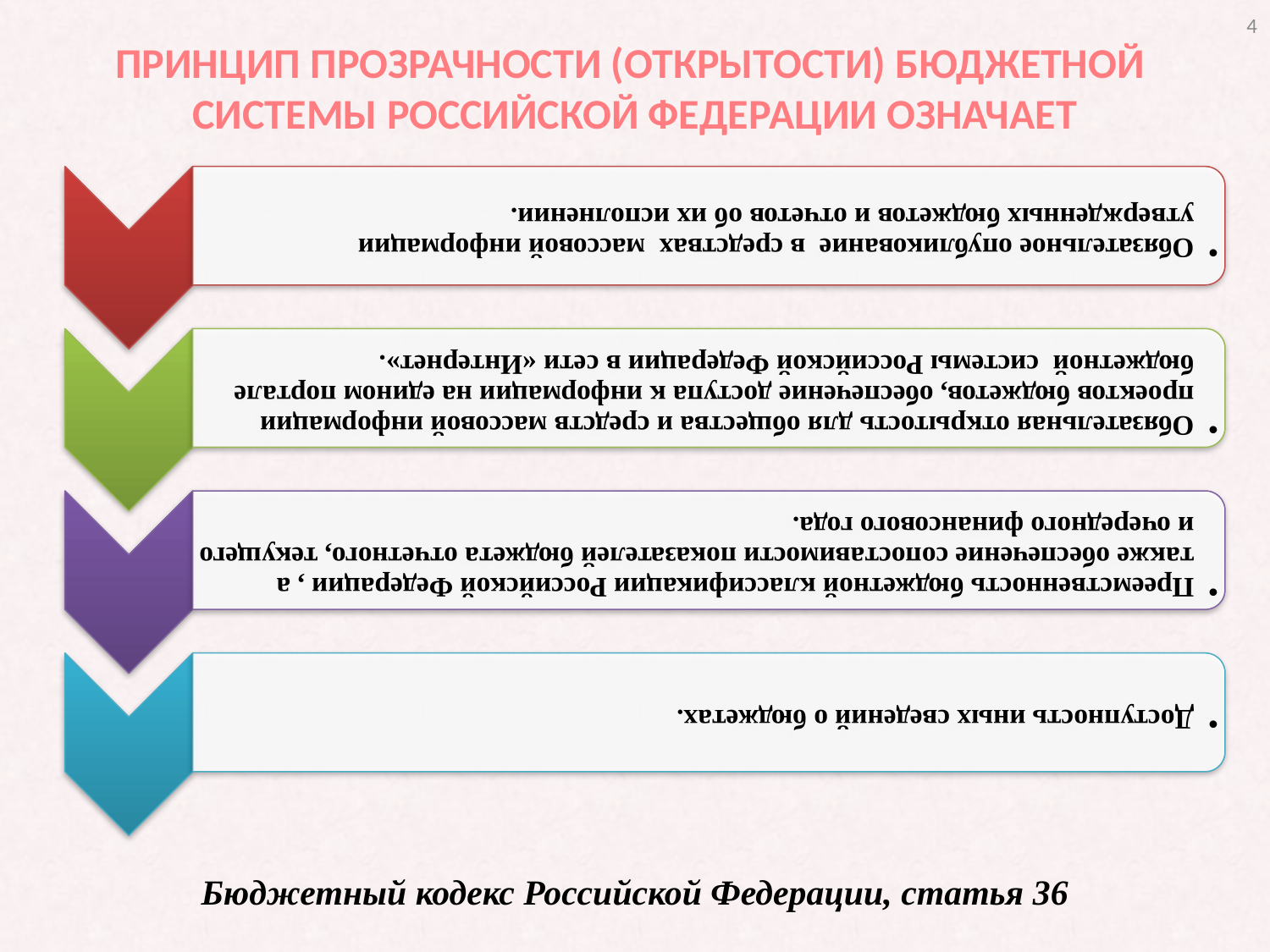

4
ПРИНЦИП ПРОЗРАЧНОСТИ (ОТКРЫТОСТИ) БЮДЖЕТНОЙ
 СИСТЕМЫ РОССИЙСКОЙ ФЕДЕРАЦИИ ОЗНАЧАЕТ

Обязательное опубликование  в средствах  массовой информации утвержденных бюджетов и отчетов об их исполнении.

Обязательная открытость для общества и средств массовой информации проектов бюджетов, обеспечение доступа к информации на едином портале бюджетной  системы Российской Федерации в сети «Интернет».

Преемственность бюджетной классификации Российской Федерации , а также обеспечение сопоставимости показателей бюджета отчетного, текущего и очередного финансового года.

Доступность иных сведений о бюджетах.

Бюджетный кодекс Российской Федерации, статья 36